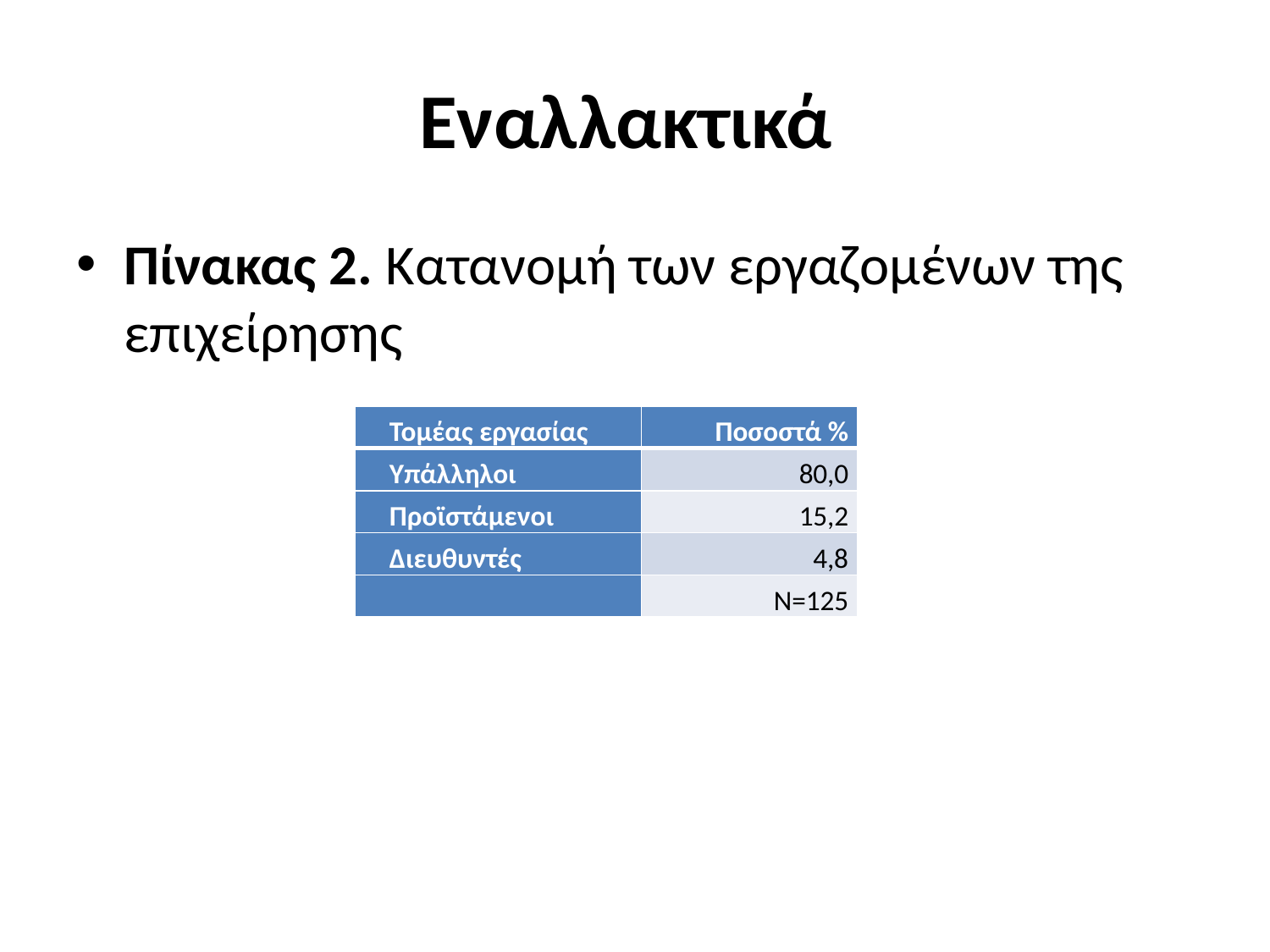

# Εναλλακτικά
Πίνακας 2. Κατανομή των εργαζομένων της επιχείρησης

| Τομέας εργασίας | Ποσοστά % |
| --- | --- |
| Υπάλληλοι | 80,0 |
| Προϊστάμενοι | 15,2 |
| Διευθυντές | 4,8 |
|  | Ν=125 |